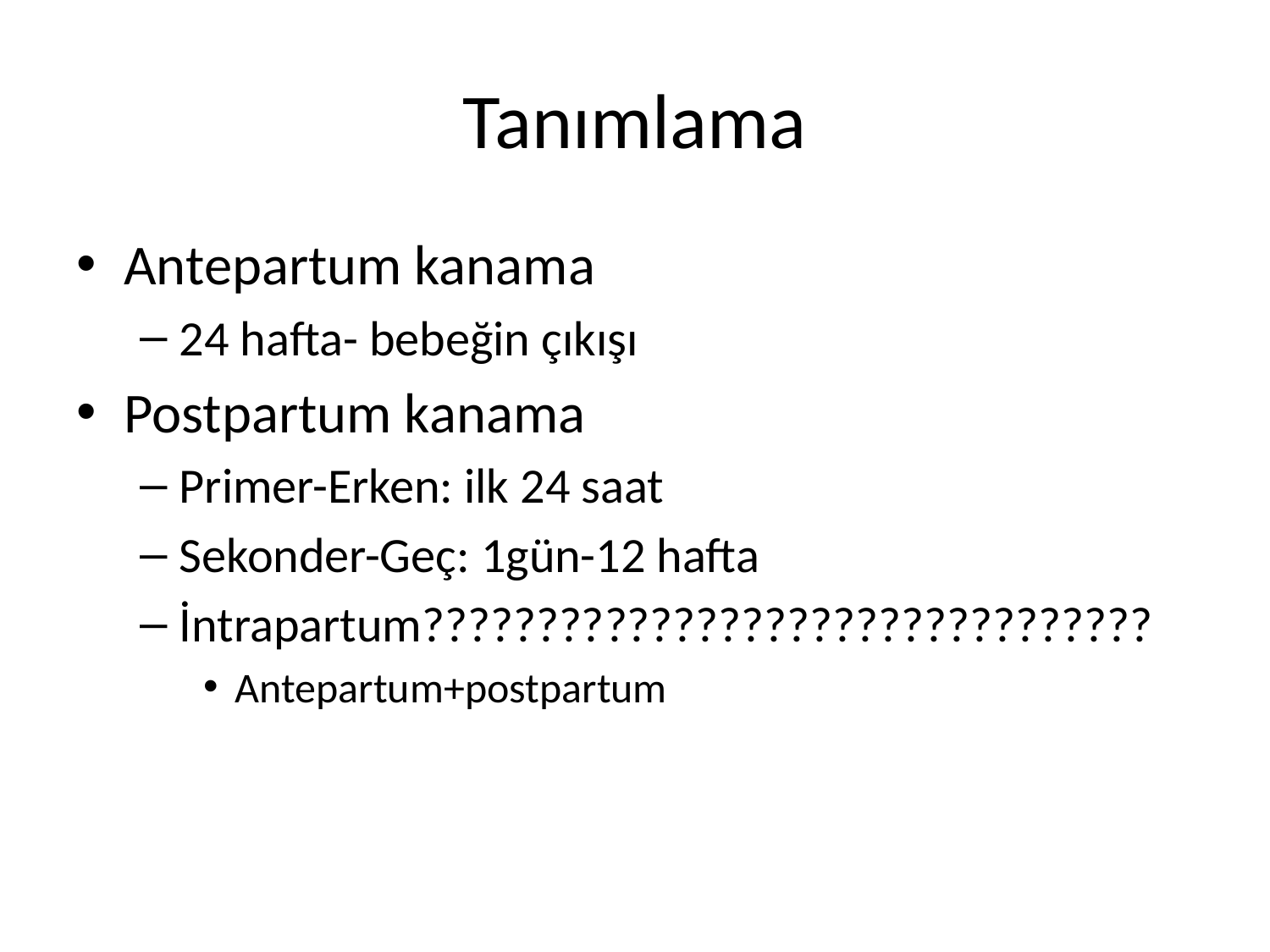

# Tanımlama
Antepartum kanama
24 hafta- bebeğin çıkışı
Postpartum kanama
Primer-Erken: ilk 24 saat
Sekonder-Geç: 1gün-12 hafta
İntrapartum????????????????????????????????
Antepartum+postpartum